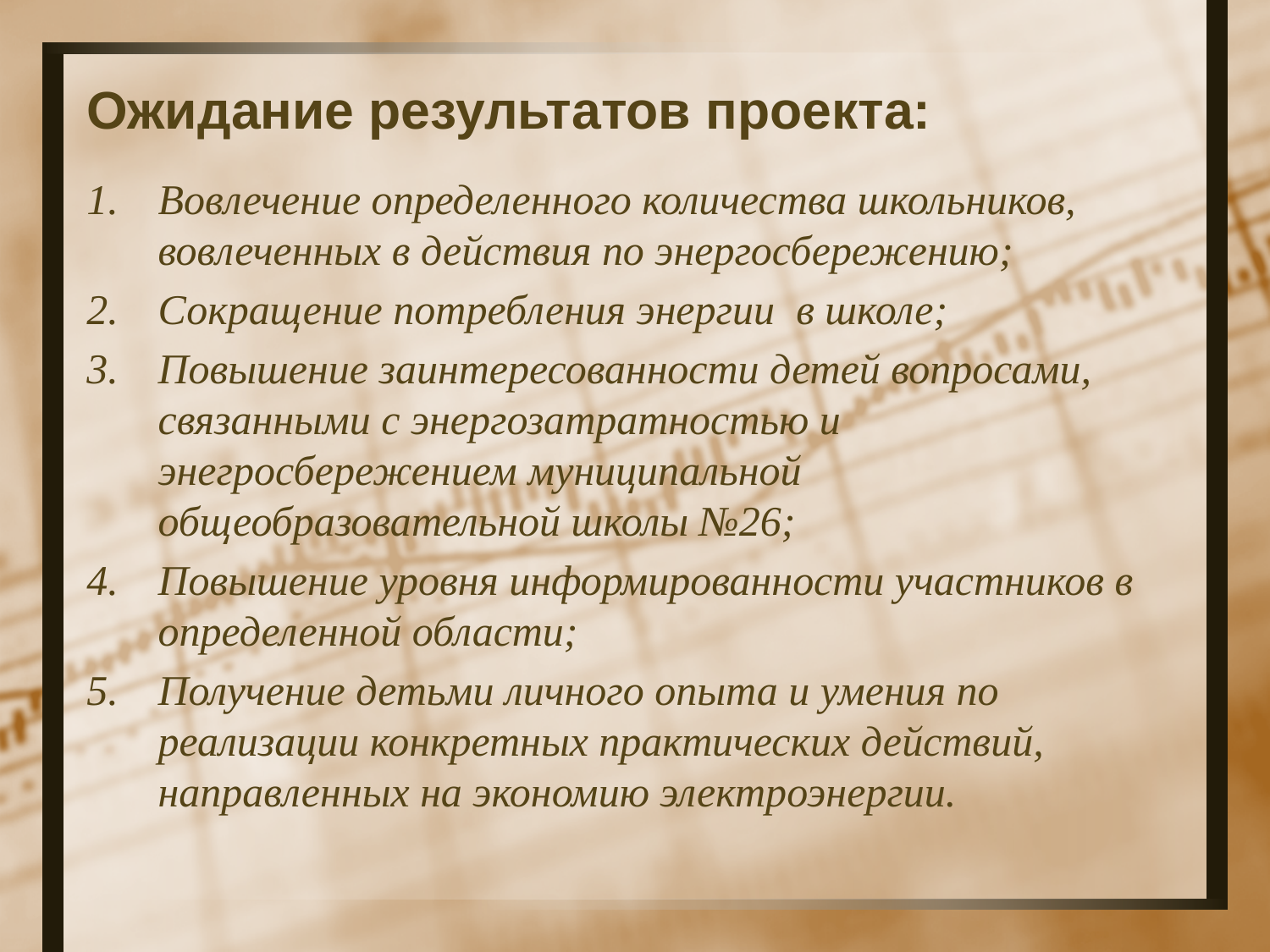

#
Ожидание результатов проекта:
Вовлечение определенного количества школьников, вовлеченных в действия по энергосбережению;
Сокращение потребления энергии  в школе;
Повышение заинтересованности детей вопросами, связанными с энергозатратностью и энегросбережением муниципальной общеобразовательной школы №26;
Повышение уровня информированности участников в определенной области;
Получение детьми личного опыта и умения по реализации конкретных практических действий, направленных на экономию электроэнергии.